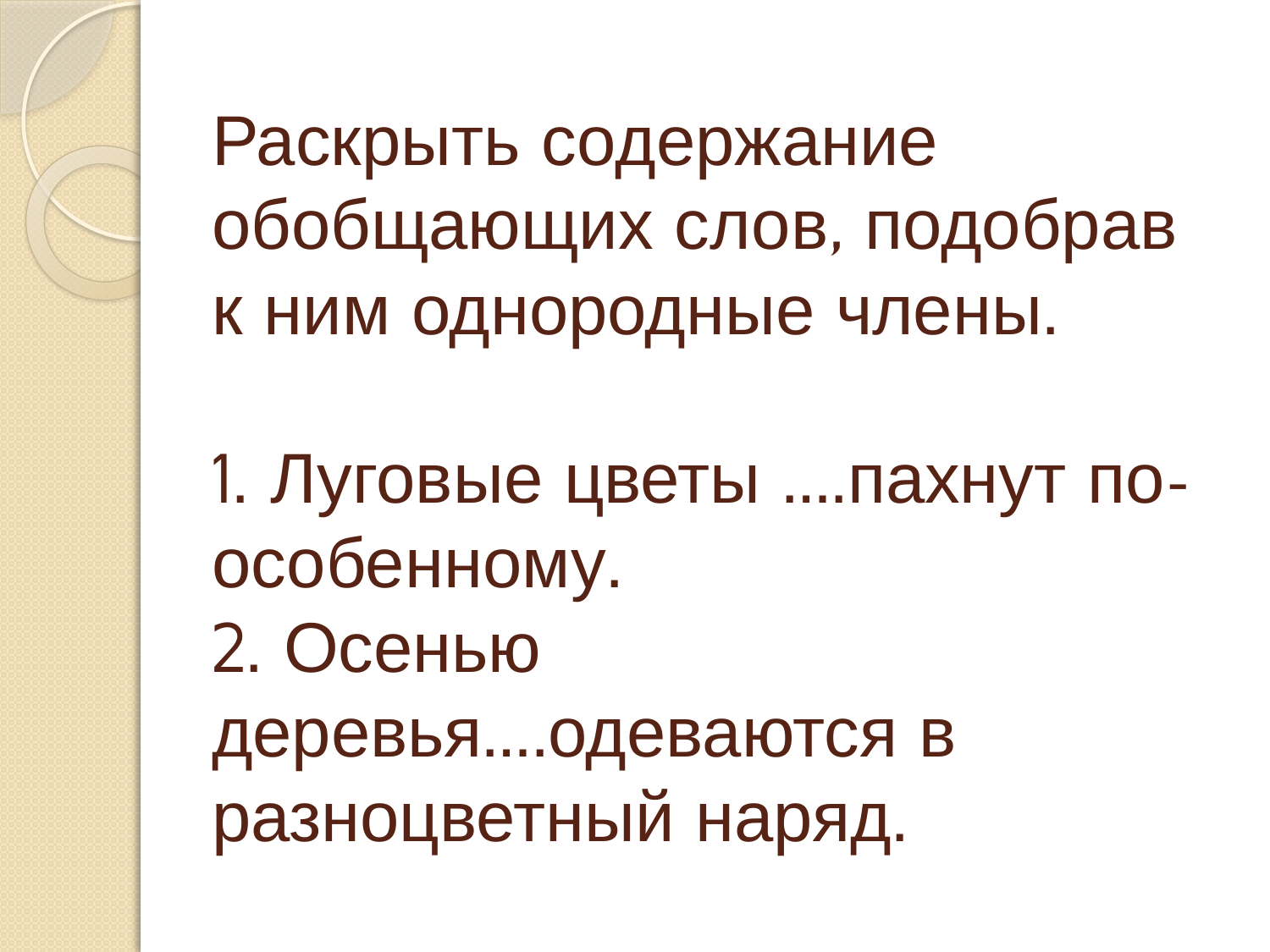

# Раскрыть содержание обобщающих слов, подобрав к ним однородные члены. 1. Луговые цветы ….пахнут по- особенному. 2. Осенью  деревья….одеваются в разноцветный наряд.